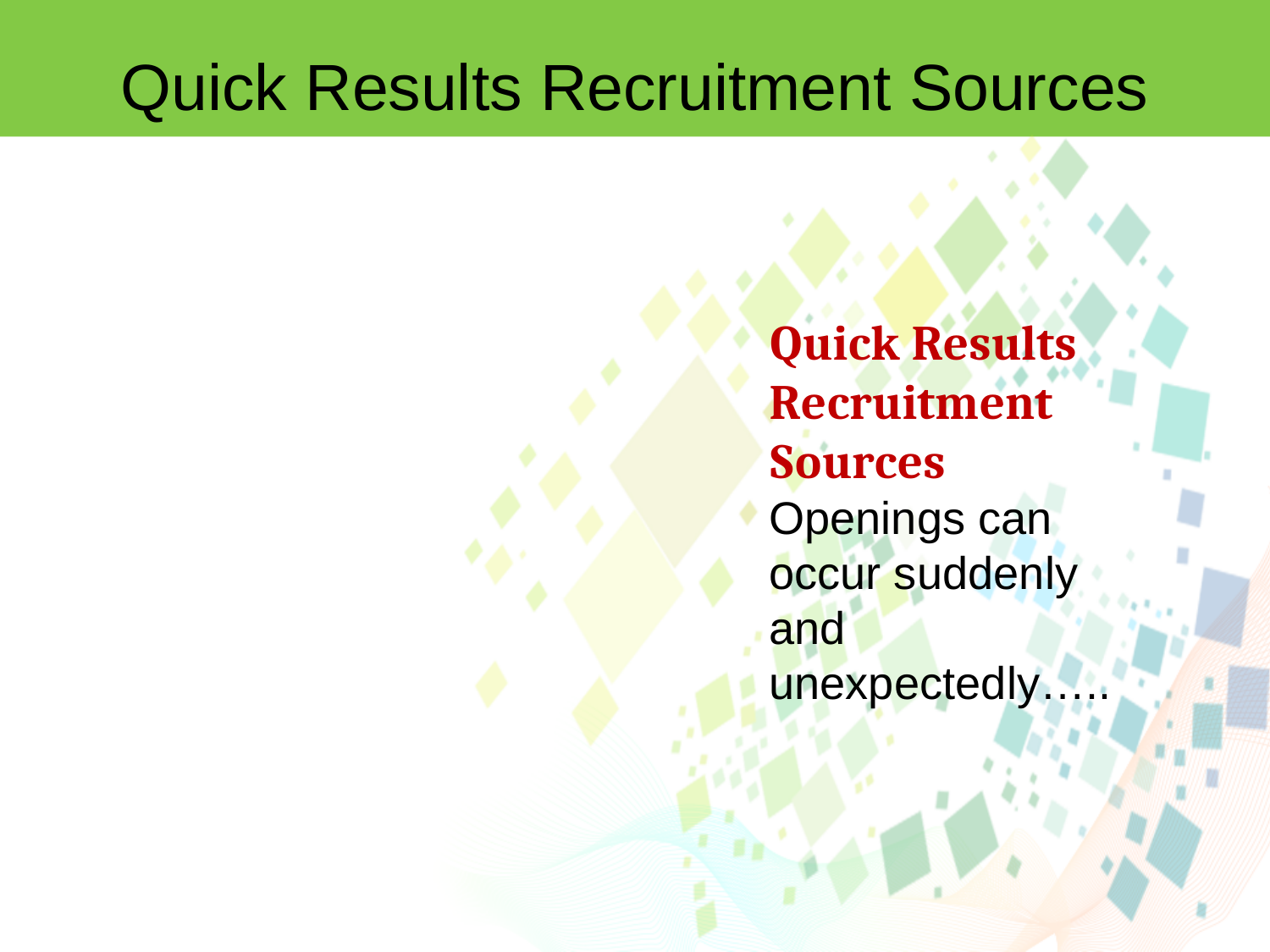

Quick Results Recruitment Sources
Quick Results Recruitment Sources
Openings can occur suddenly and unexpectedly…..